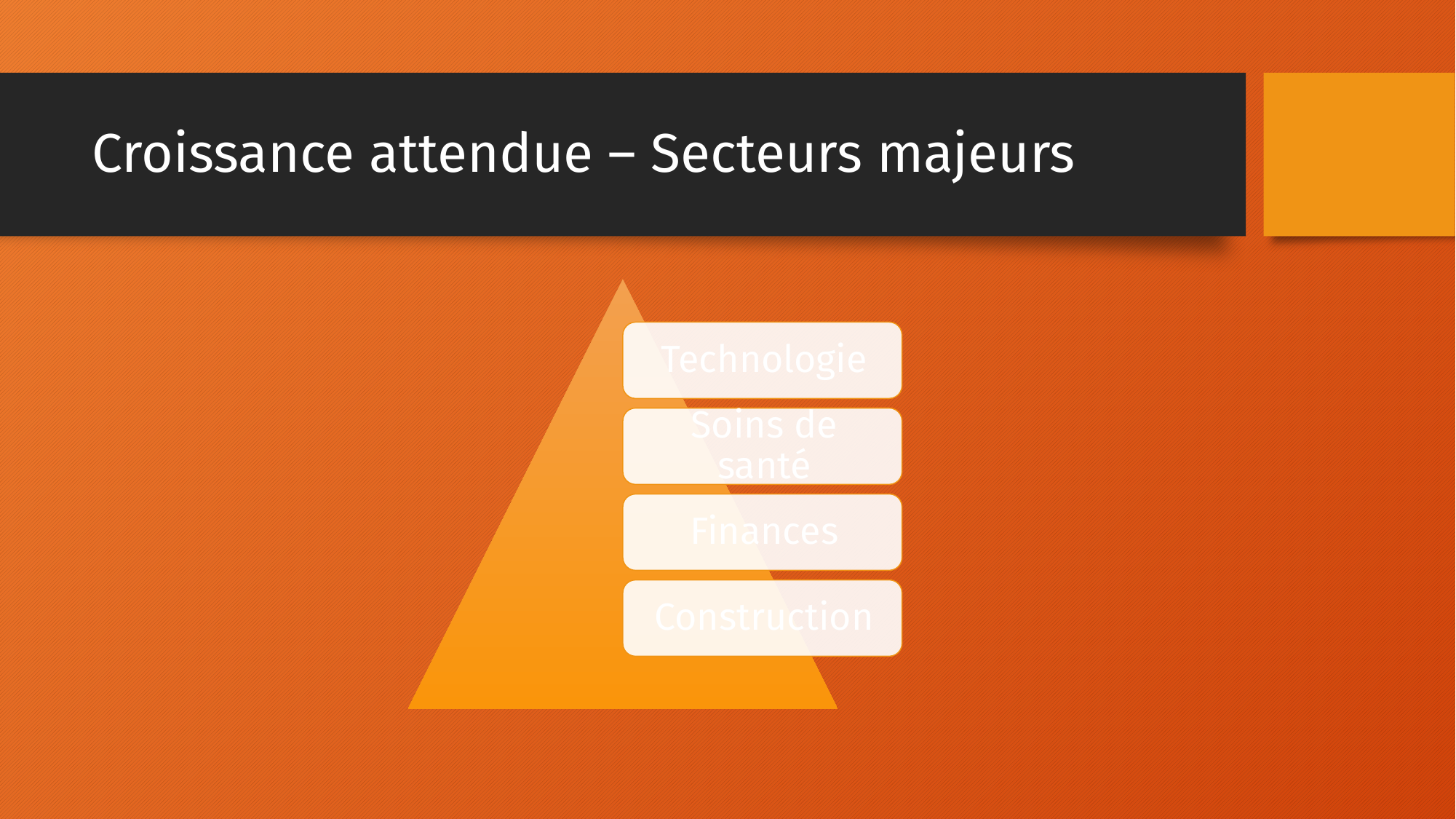

# Croissance attendue – Secteurs majeurs
Technologie
Soins de santé
Finances
Construction